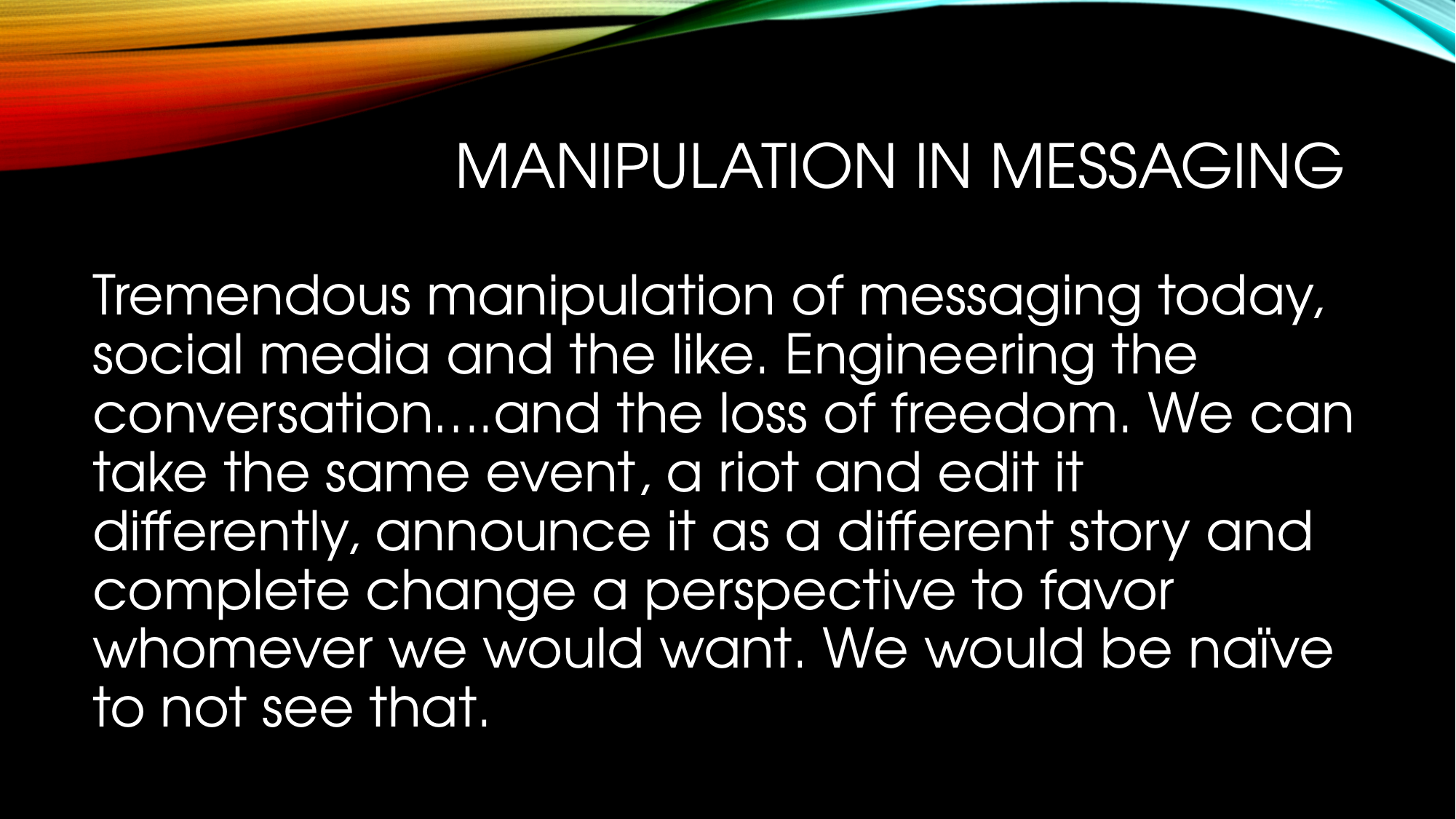

# MANIPULATION IN MESSAGING
Tremendous manipulation of messaging today, social media and the like. Engineering the conversation….and the loss of freedom. We can take the same event, a riot and edit it differently, announce it as a different story and complete change a perspective to favor whomever we would want. We would be naïve to not see that.